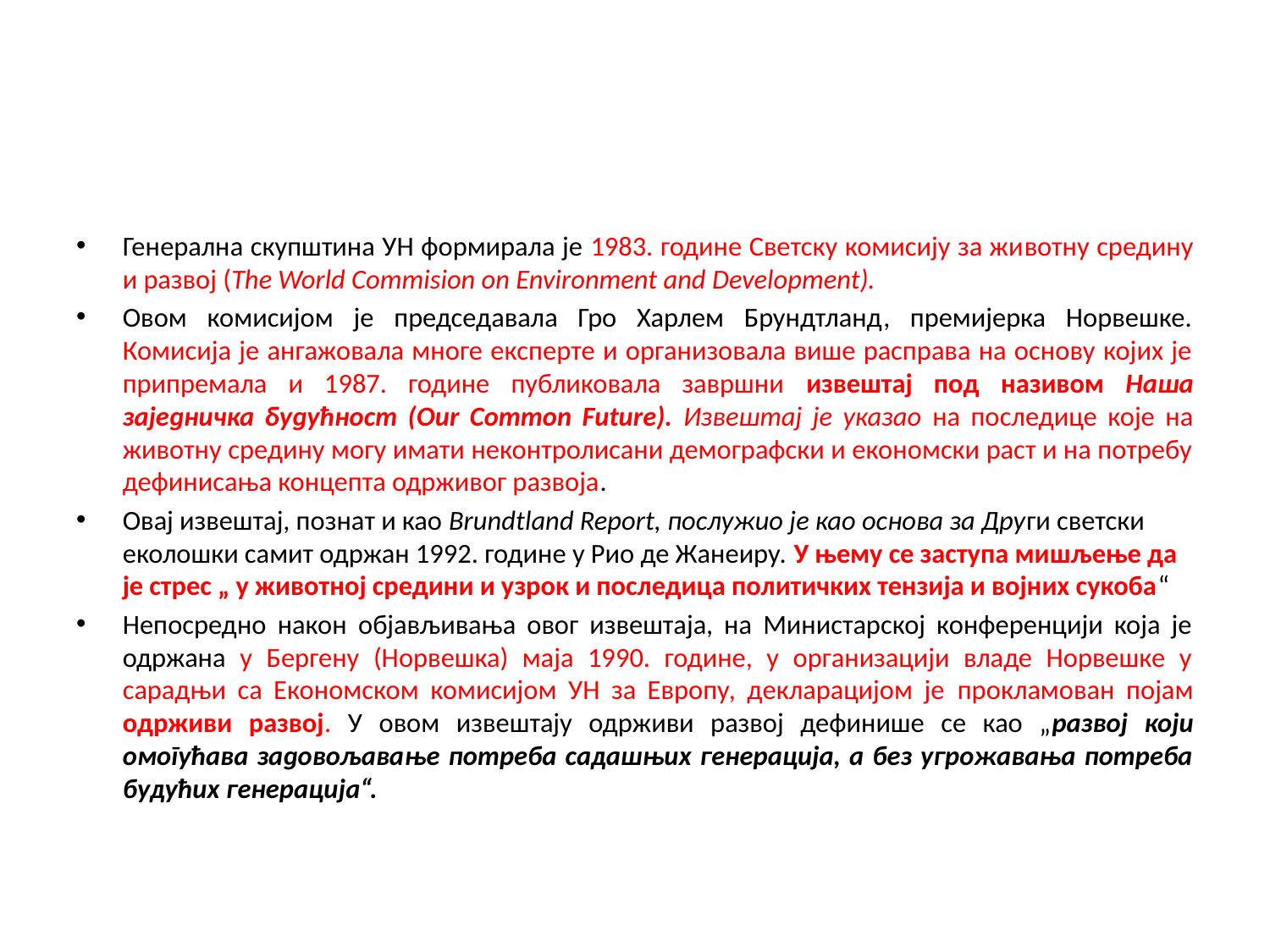

#
Генерална скупштина УН формирала je 1983. године Светску комисију за животну средину и развој (The World Commision on Environment and Development).
Овом комисијом је председавала Гро Харлем Брундтланд, премијерка Норвешке. Комисија је ангажовала многе експерте и организовала више расправа на основу којих је припремала и 1987. године публиковала завршни извештај под називом Наша заједничка будућност (Our Common Future). Извештај је указао на последице које на животну средину могу имати неконтролисани демографски и економски раст и на потребу дефинисања концепта одрживoг развоја.
Oвај извештај, познат и као Brundtland Report, послужио је као основа за Други светски еколошки самит одржан 1992. године у Рио де Жанеиру. У њему се заступа мишљење да је стрес „ у животној средини и узрок и последица политичких тензија и војних сукоба“
Непосредно након објављивања овог извештаја, на Министарској конфeрeнцији која јe одржана у Бeргену (Норвешка) маја 1990. године, у организацији владе Норвешке у сарадњи са Економском комисијом УН за Европу, дeкларацијом је прoкламован појам одрживи развој. У овом извештају одрживи развој дефинише се као „развој који омогућава задовољавање потреба садашњих генерација, а без угрожавања потреба будућих генерација“.